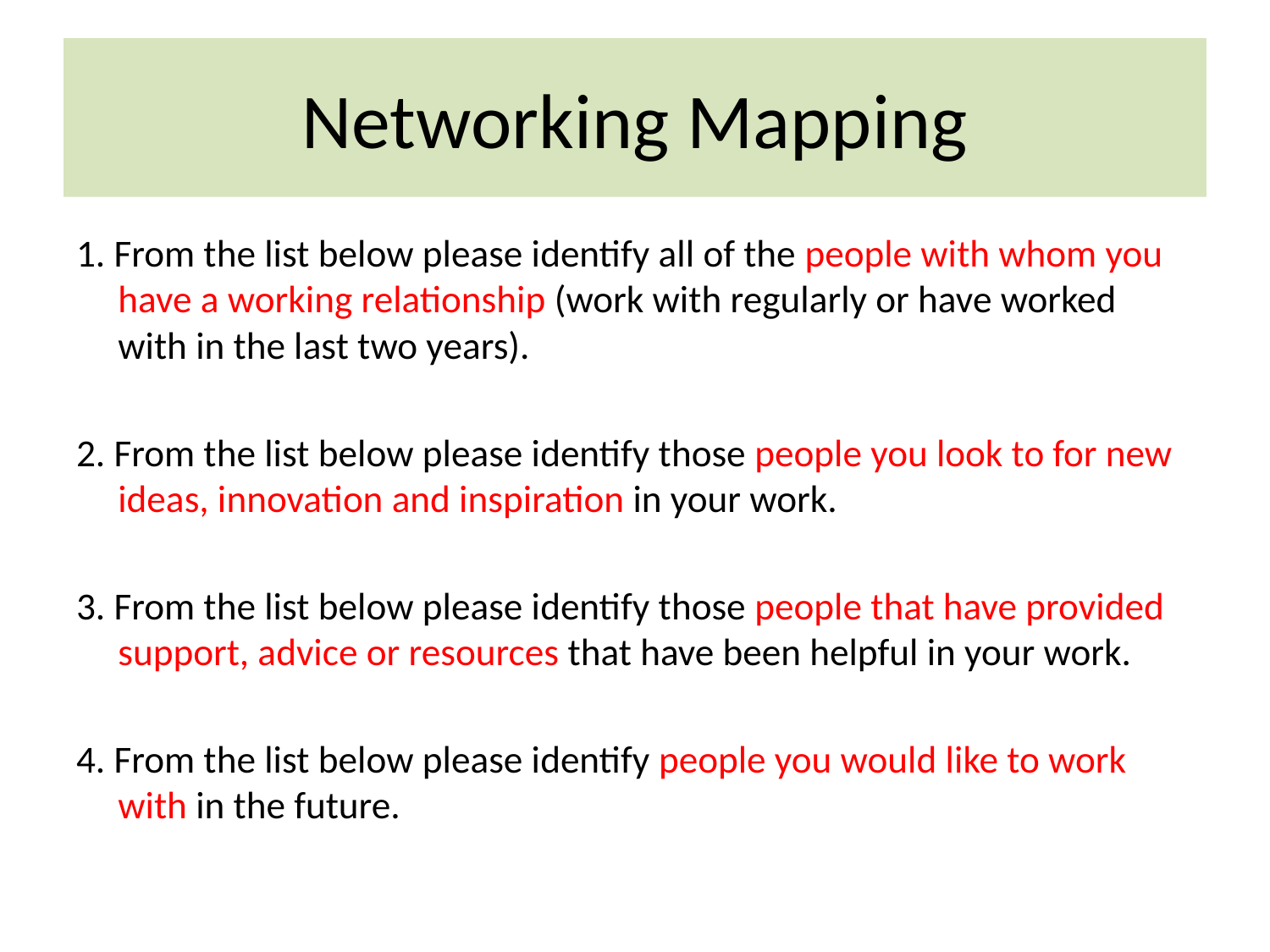

# Networking Mapping
1. From the list below please identify all of the people with whom you have a working relationship (work with regularly or have worked with in the last two years).

2. From the list below please identify those people you look to for new ideas, innovation and inspiration in your work.

3. From the list below please identify those people that have provided support, advice or resources that have been helpful in your work.

4. From the list below please identify people you would like to work with in the future.